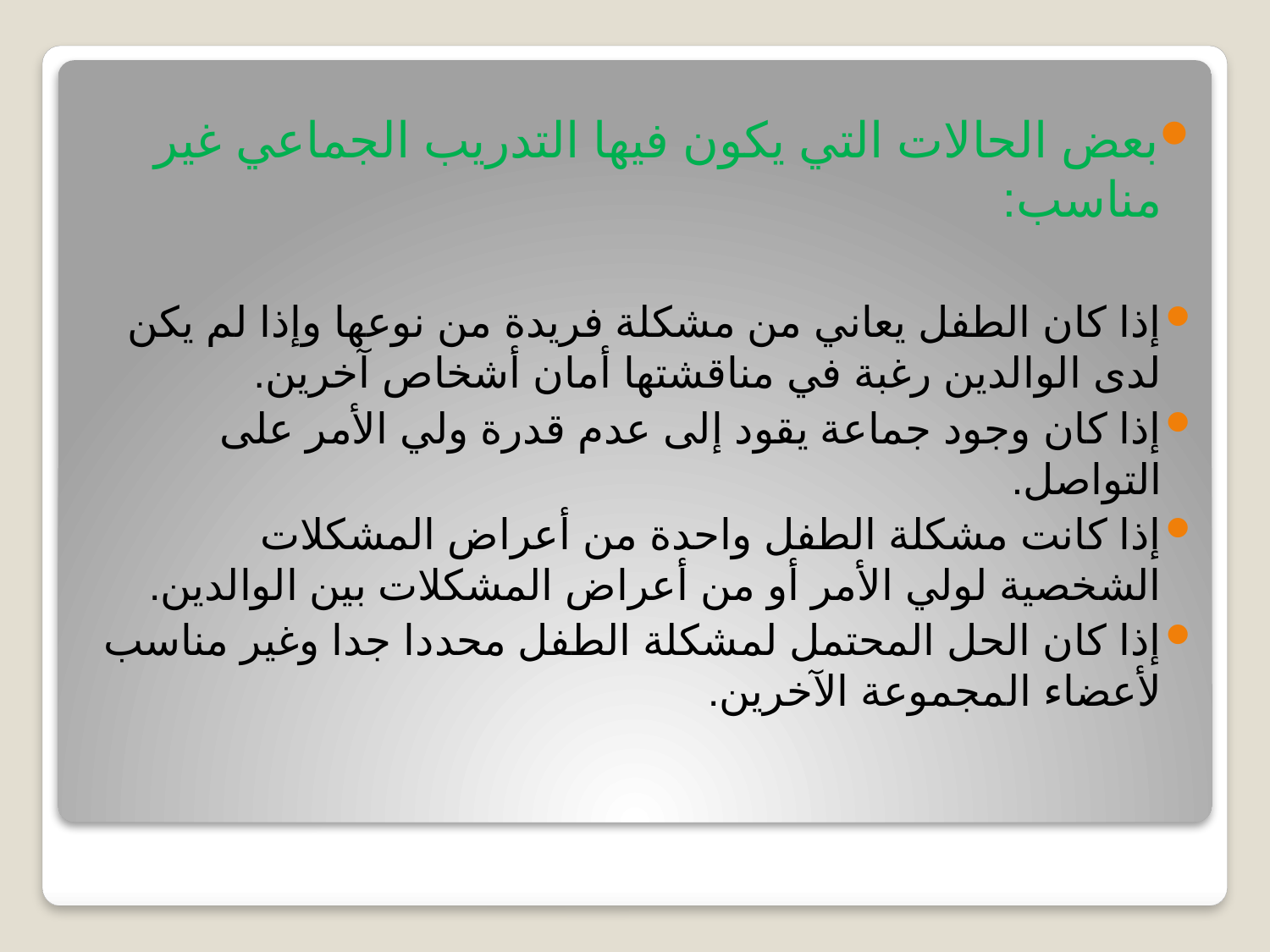

بعض الحالات التي يكون فيها التدريب الجماعي غير مناسب:

إذا كان الطفل يعاني من مشكلة فريدة من نوعها وإذا لم يكن لدى الوالدين رغبة في مناقشتها أمان أشخاص آخرين.
إذا كان وجود جماعة يقود إلى عدم قدرة ولي الأمر على التواصل.
إذا كانت مشكلة الطفل واحدة من أعراض المشكلات الشخصية لولي الأمر أو من أعراض المشكلات بين الوالدين.
إذا كان الحل المحتمل لمشكلة الطفل محددا جدا وغير مناسب لأعضاء المجموعة الآخرين.